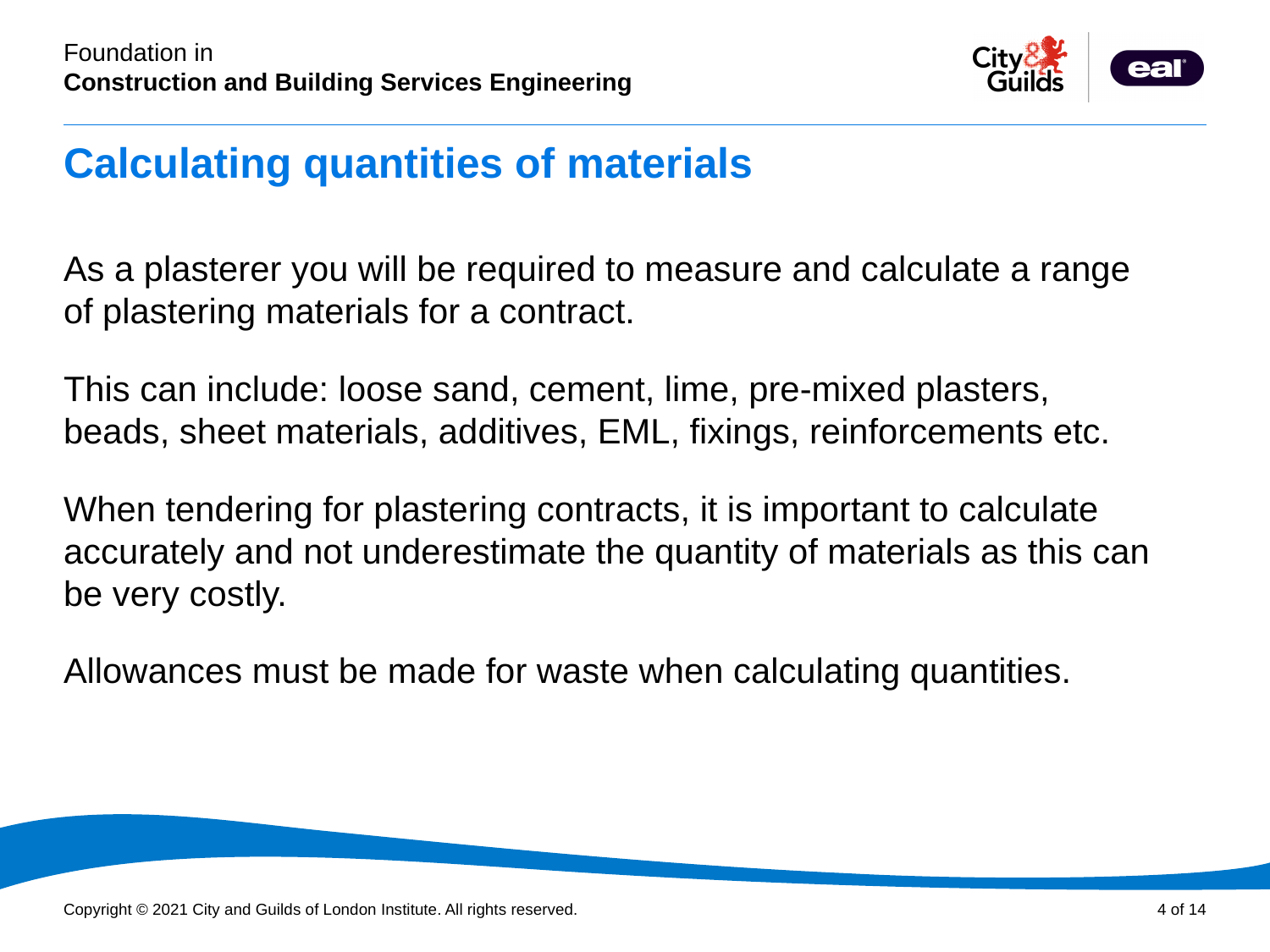

# Calculating quantities of materials
As a plasterer you will be required to measure and calculate a range of plastering materials for a contract.
This can include: loose sand, cement, lime, pre-mixed plasters, beads, sheet materials, additives, EML, fixings, reinforcements etc.
When tendering for plastering contracts, it is important to calculate accurately and not underestimate the quantity of materials as this can be very costly.
Allowances must be made for waste when calculating quantities.